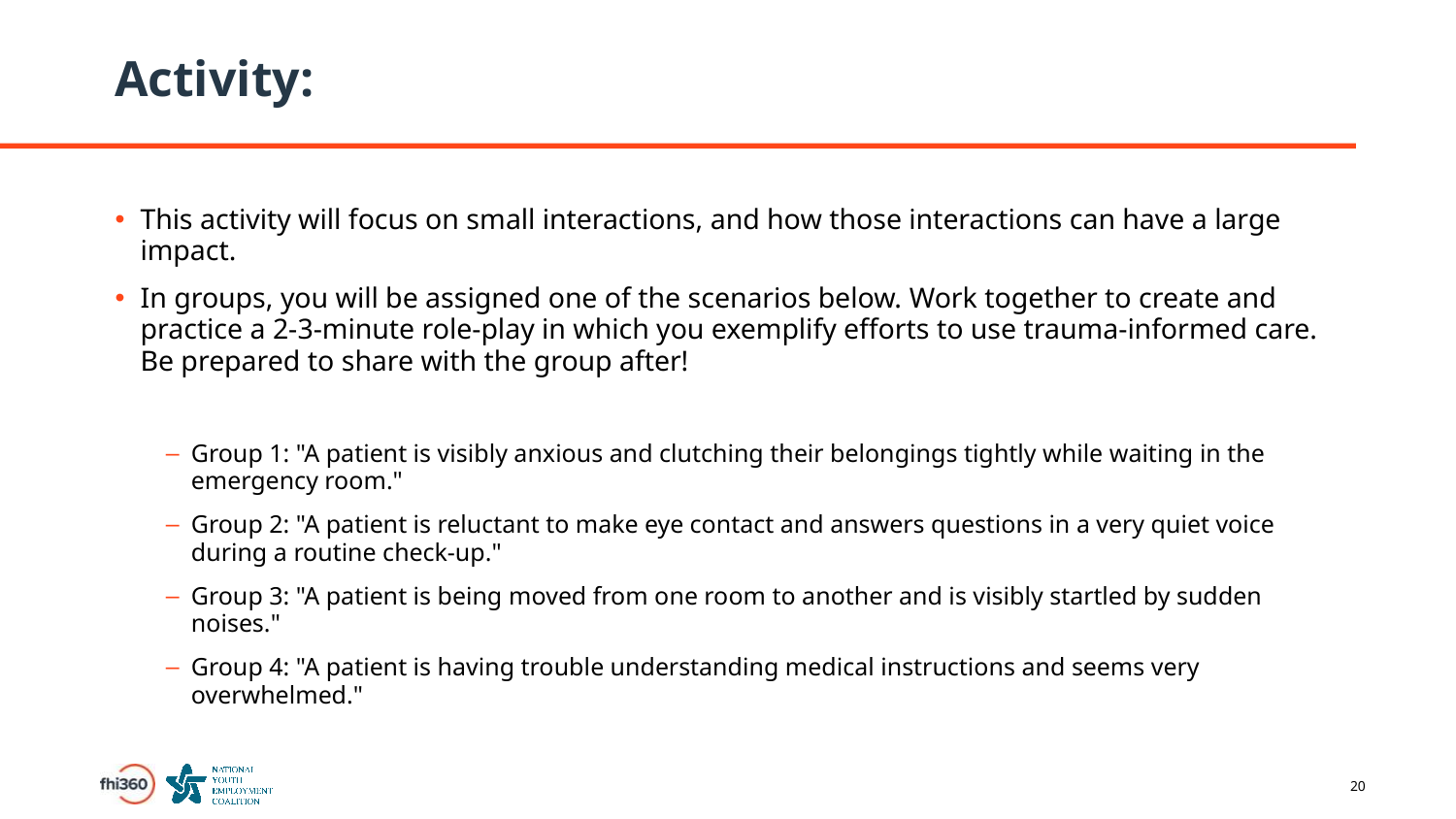

# Activity:
This activity will focus on small interactions, and how those interactions can have a large impact.
In groups, you will be assigned one of the scenarios below. Work together to create and practice a 2-3-minute role-play in which you exemplify efforts to use trauma-informed care. Be prepared to share with the group after!

Group 1: "A patient is visibly anxious and clutching their belongings tightly while waiting in the emergency room."
Group 2: "A patient is reluctant to make eye contact and answers questions in a very quiet voice during a routine check-up."
Group 3: "A patient is being moved from one room to another and is visibly startled by sudden noises."
Group 4: "A patient is having trouble understanding medical instructions and seems very overwhelmed."